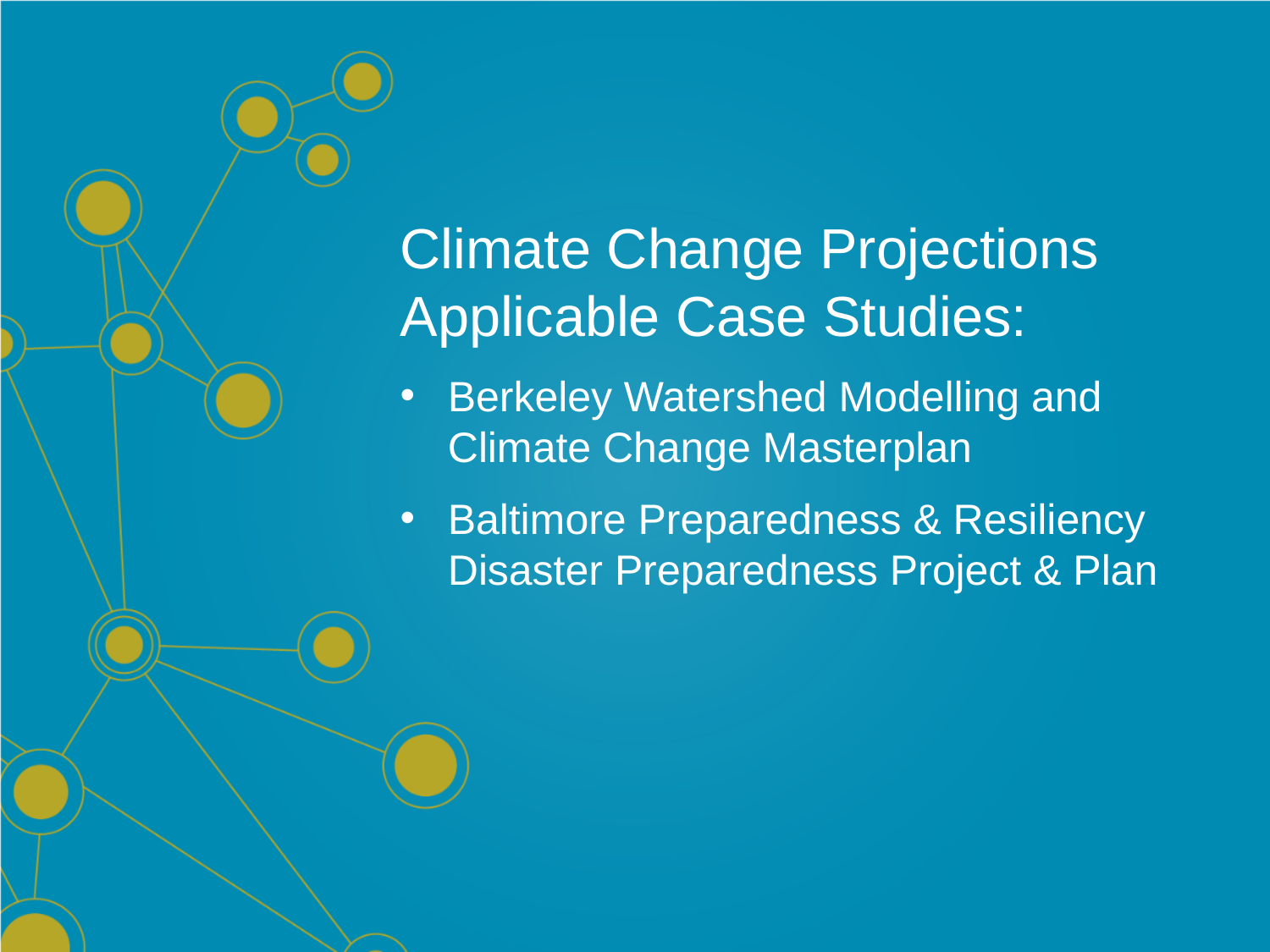

Climate Change Projections  Applicable Case Studies:
Berkeley Watershed Modelling and Climate Change Masterplan
Baltimore Preparedness & Resiliency
Disaster Preparedness Project & Plan